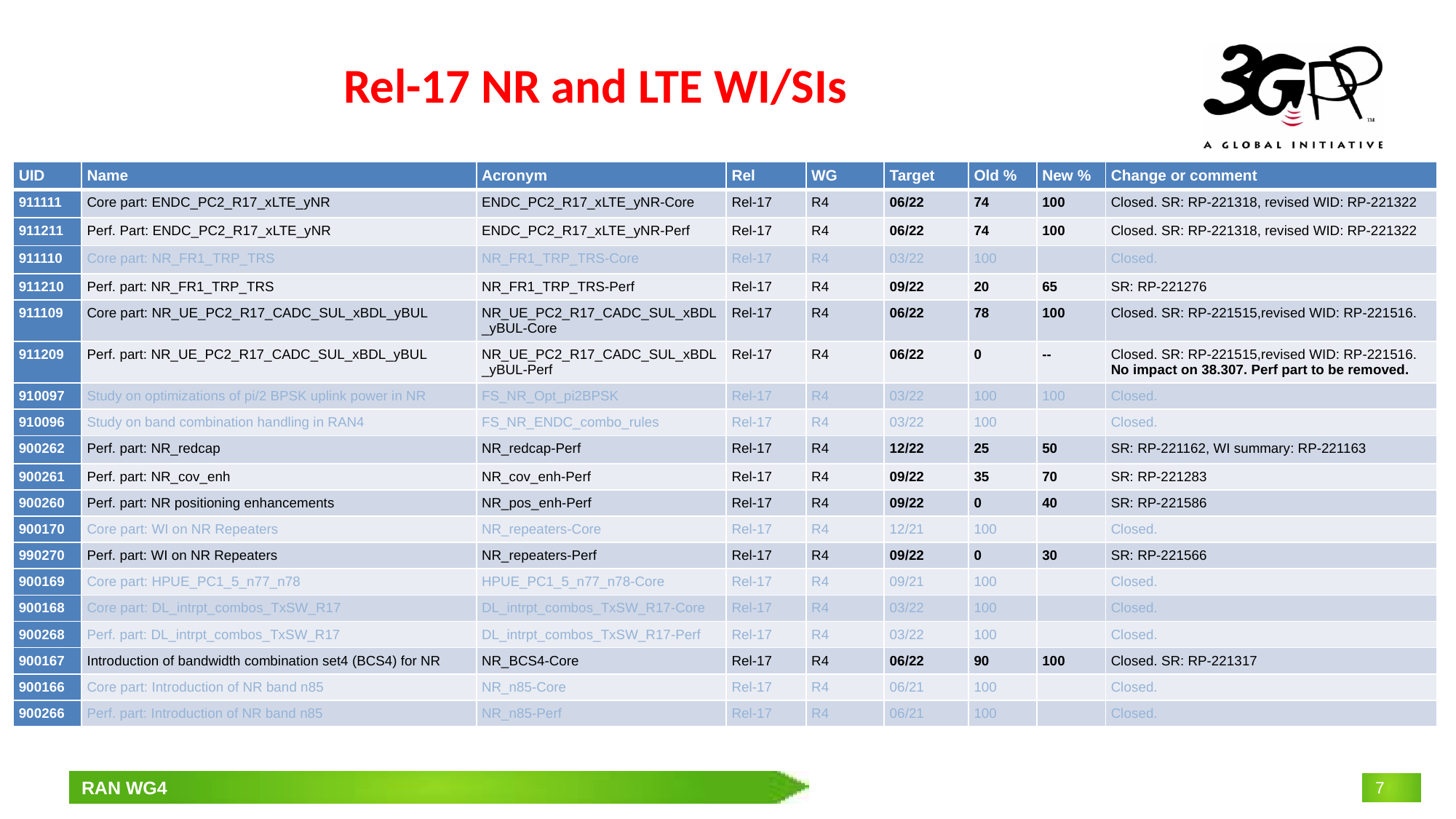

# Rel-17 NR and LTE WI/SIs
| UID | Name | Acronym | Rel | WG | Target | Old % | New % | Change or comment |
| --- | --- | --- | --- | --- | --- | --- | --- | --- |
| 911111 | Core part: ENDC\_PC2\_R17\_xLTE\_yNR | ENDC\_PC2\_R17\_xLTE\_yNR-Core | Rel-17 | R4 | 06/22 | 74 | 100 | Closed. SR: RP-221318, revised WID: RP-221322 |
| 911211 | Perf. Part: ENDC\_PC2\_R17\_xLTE\_yNR | ENDC\_PC2\_R17\_xLTE\_yNR-Perf | Rel-17 | R4 | 06/22 | 74 | 100 | Closed. SR: RP-221318, revised WID: RP-221322 |
| 911110 | Core part: NR\_FR1\_TRP\_TRS | NR\_FR1\_TRP\_TRS-Core | Rel-17 | R4 | 03/22 | 100 |  | Closed. |
| 911210 | Perf. part: NR\_FR1\_TRP\_TRS | NR\_FR1\_TRP\_TRS-Perf | Rel-17 | R4 | 09/22 | 20 | 65 | SR: RP-221276 |
| 911109 | Core part: NR\_UE\_PC2\_R17\_CADC\_SUL\_xBDL\_yBUL | NR\_UE\_PC2\_R17\_CADC\_SUL\_xBDL\_yBUL-Core | Rel-17 | R4 | 06/22 | 78 | 100 | Closed. SR: RP-221515,revised WID: RP-221516. |
| 911209 | Perf. part: NR\_UE\_PC2\_R17\_CADC\_SUL\_xBDL\_yBUL | NR\_UE\_PC2\_R17\_CADC\_SUL\_xBDL\_yBUL-Perf | Rel-17 | R4 | 06/22 | 0 | -- | Closed. SR: RP-221515,revised WID: RP-221516. No impact on 38.307. Perf part to be removed. |
| 910097 | Study on optimizations of pi/2 BPSK uplink power in NR | FS\_NR\_Opt\_pi2BPSK | Rel-17 | R4 | 03/22 | 100 | 100 | Closed. |
| 910096 | Study on band combination handling in RAN4 | FS\_NR\_ENDC\_combo\_rules | Rel-17 | R4 | 03/22 | 100 |  | Closed. |
| 900262 | Perf. part: NR\_redcap | NR\_redcap-Perf | Rel-17 | R4 | 12/22 | 25 | 50 | SR: RP-221162, WI summary: RP-221163 |
| 900261 | Perf. part: NR\_cov\_enh | NR\_cov\_enh-Perf | Rel-17 | R4 | 09/22 | 35 | 70 | SR: RP-221283 |
| 900260 | Perf. part: NR positioning enhancements | NR\_pos\_enh-Perf | Rel-17 | R4 | 09/22 | 0 | 40 | SR: RP-221586 |
| 900170 | Core part: WI on NR Repeaters | NR\_repeaters-Core | Rel-17 | R4 | 12/21 | 100 |  | Closed. |
| 990270 | Perf. part: WI on NR Repeaters | NR\_repeaters-Perf | Rel-17 | R4 | 09/22 | 0 | 30 | SR: RP-221566 |
| 900169 | Core part: HPUE\_PC1\_5\_n77\_n78 | HPUE\_PC1\_5\_n77\_n78-Core | Rel-17 | R4 | 09/21 | 100 |  | Closed. |
| 900168 | Core part: DL\_intrpt\_combos\_TxSW\_R17 | DL\_intrpt\_combos\_TxSW\_R17-Core | Rel-17 | R4 | 03/22 | 100 |  | Closed. |
| 900268 | Perf. part: DL\_intrpt\_combos\_TxSW\_R17 | DL\_intrpt\_combos\_TxSW\_R17-Perf | Rel-17 | R4 | 03/22 | 100 |  | Closed. |
| 900167 | Introduction of bandwidth combination set4 (BCS4) for NR | NR\_BCS4-Core | Rel-17 | R4 | 06/22 | 90 | 100 | Closed. SR: RP-221317 |
| 900166 | Core part: Introduction of NR band n85 | NR\_n85-Core | Rel-17 | R4 | 06/21 | 100 |  | Closed. |
| 900266 | Perf. part: Introduction of NR band n85 | NR\_n85-Perf | Rel-17 | R4 | 06/21 | 100 |  | Closed. |